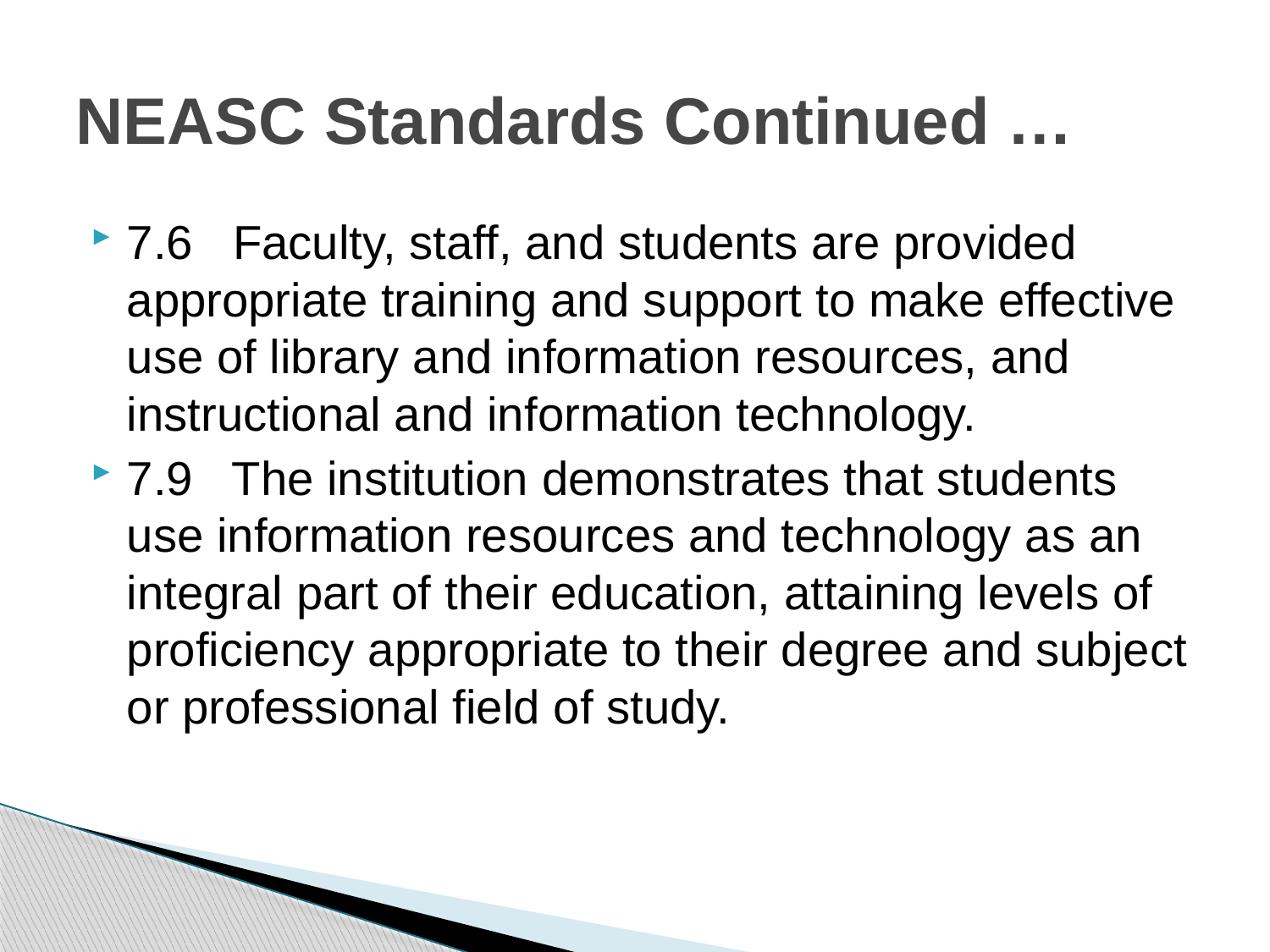

# NEASC Standards Continued …
7.6   Faculty, staff, and students are provided appropriate training and support to make effective use of library and information resources, and instructional and information technology.
7.9   The institution demonstrates that students use information resources and technology as an integral part of their education, attaining levels of proficiency appropriate to their degree and subject or professional field of study.